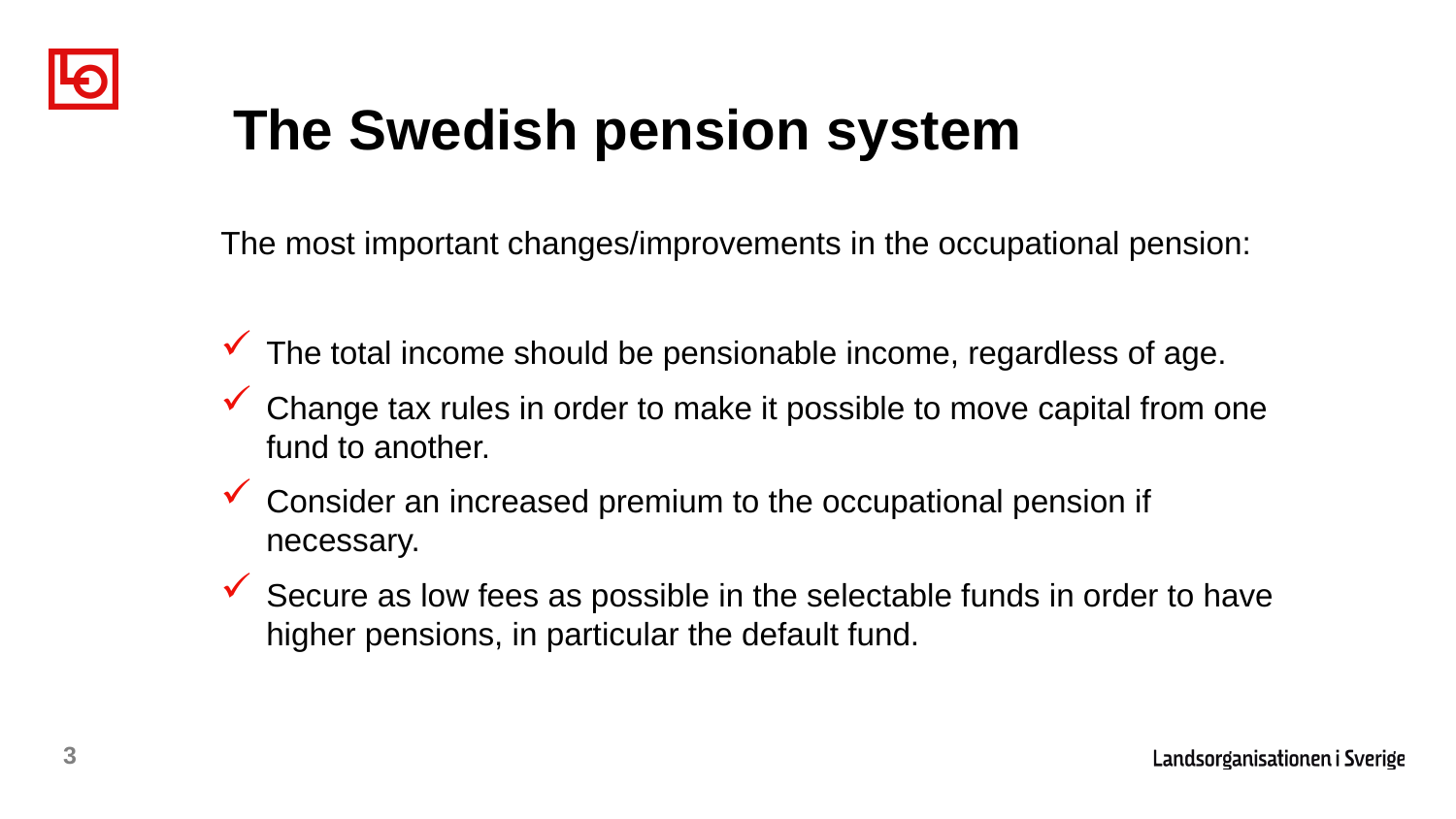

# The Swedish pension system
The most important changes/improvements in the occupational pension:

The total income should be pensionable income, regardless of age.
Change tax rules in order to make it possible to move capital from one fund to another.
Consider an increased premium to the occupational pension if necessary.
Secure as low fees as possible in the selectable funds in order to have higher pensions, in particular the default fund.
3